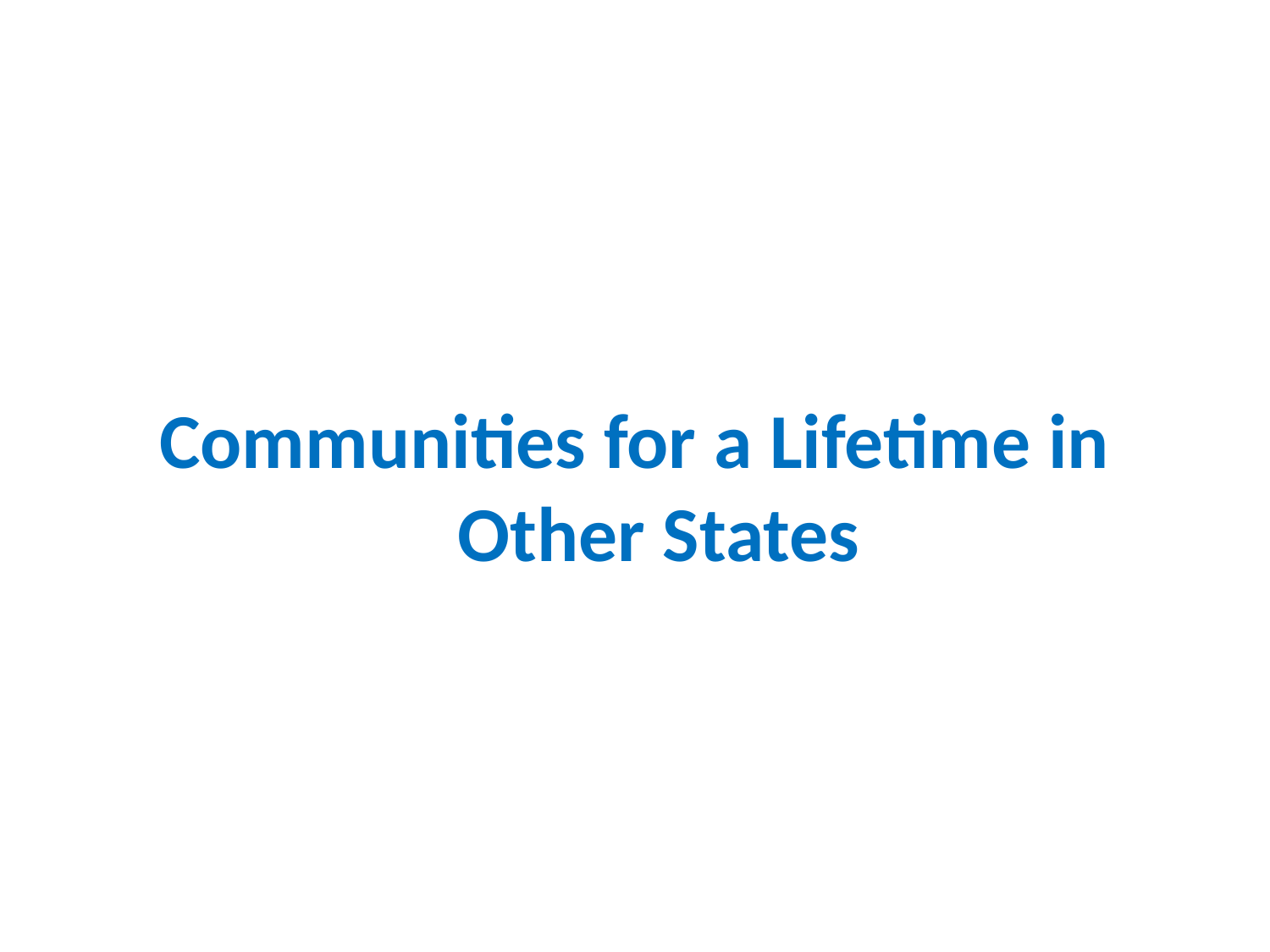

Communities for a Lifetime in Other States